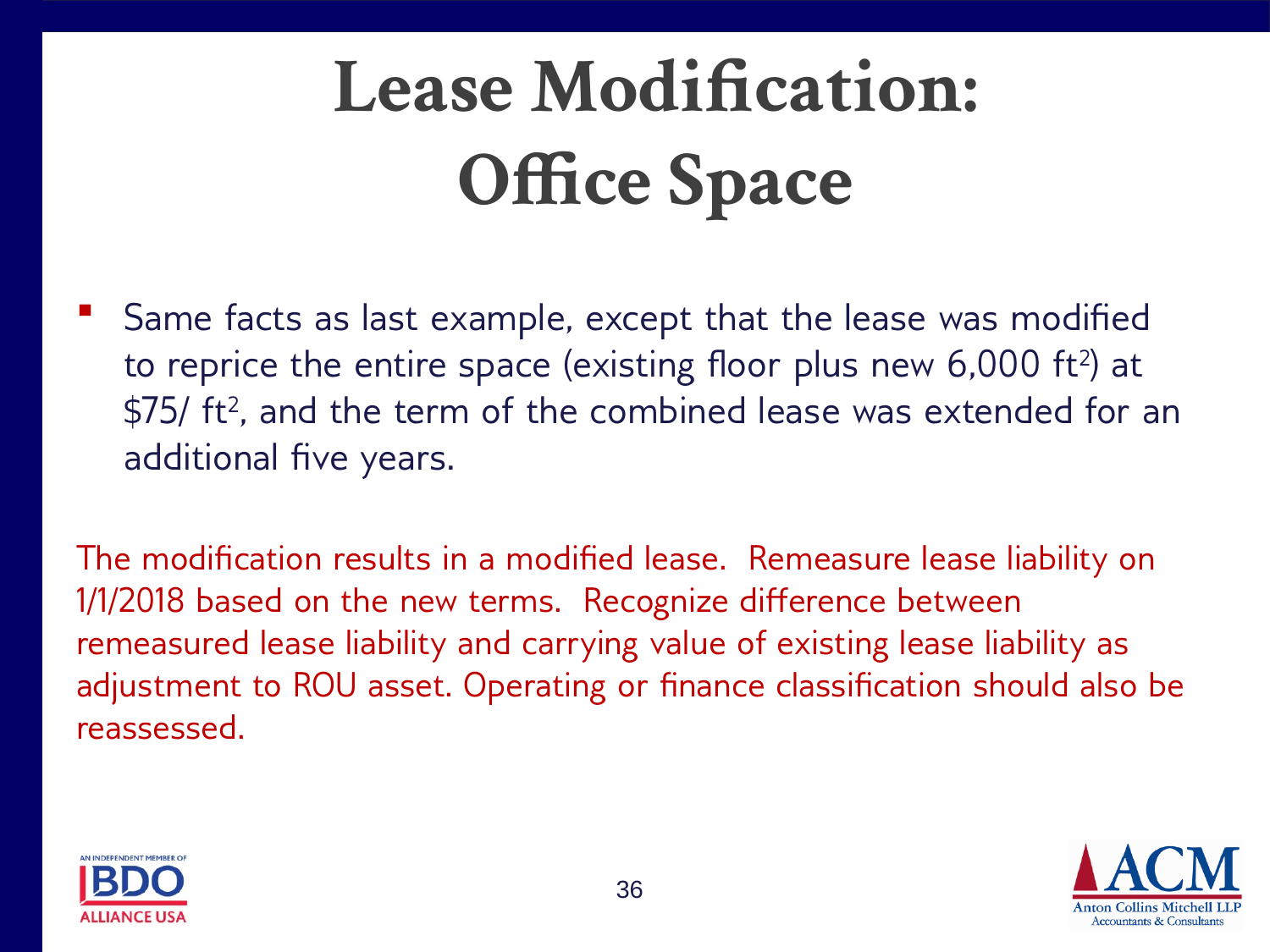

# Lease Modification: Office Space
Same facts as last example, except that the lease was modified to reprice the entire space (existing floor plus new 6,000 ft2) at $75/ ft2, and the term of the combined lease was extended for an additional five years.

The modification results in a modified lease.  Remeasure lease liability on 1/1/2018 based on the new terms.  Recognize difference between remeasured lease liability and carrying value of existing lease liability as adjustment to ROU asset. Operating or finance classification should also be reassessed.

36